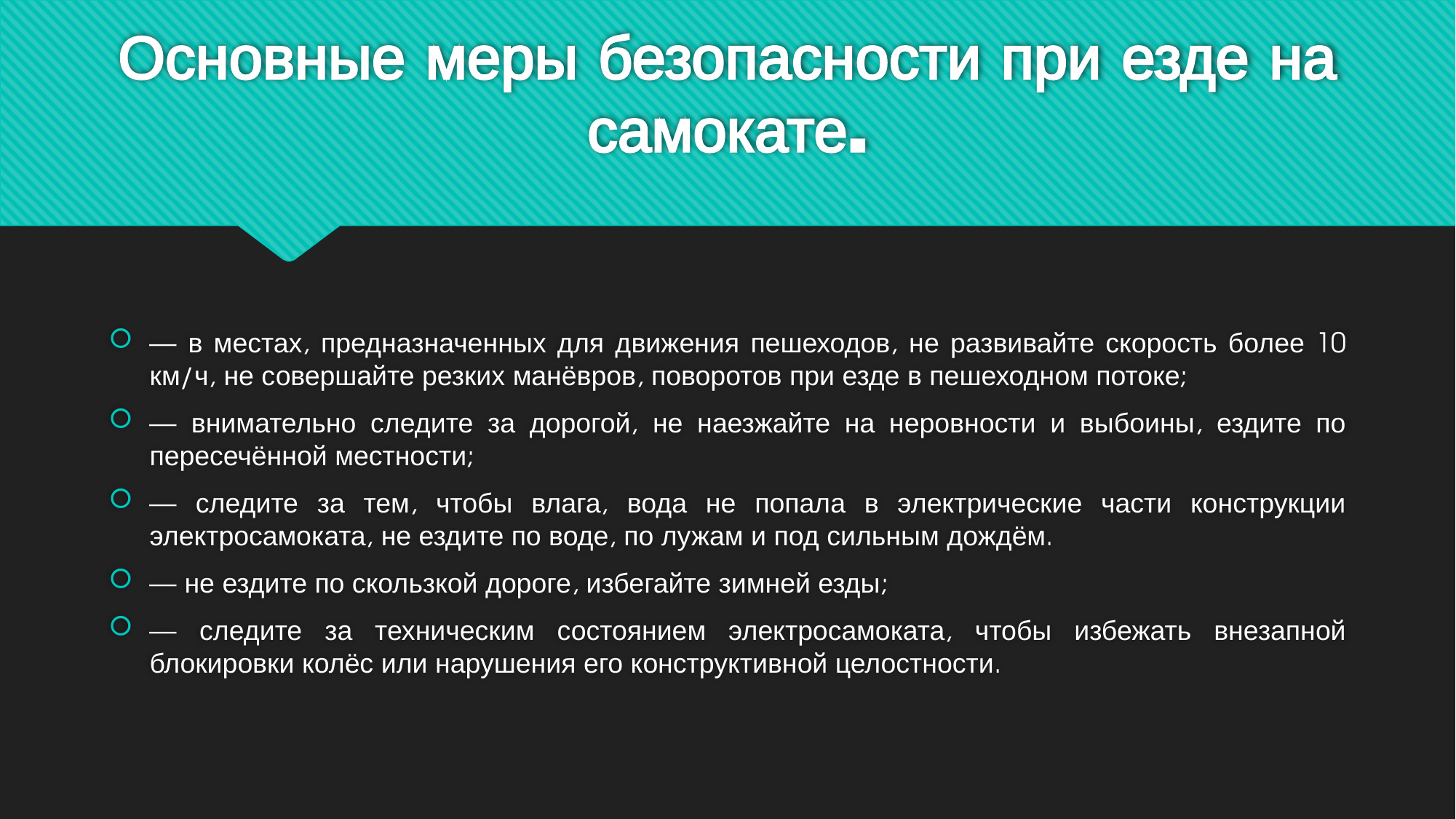

# Основные меры безопасности при езде на самокате.
— в местах, предназначенных для движения пешеходов, не развивайте скорость более 10 км/ч, не совершайте резких манёвров, поворотов при езде в пешеходном потоке;
— внимательно следите за дорогой, не наезжайте на неровности и выбоины, ездите по пересечённой местности;
— следите за тем, чтобы влага, вода не попала в электрические части конструкции электросамоката, не ездите по воде, по лужам и под сильным дождём.
— не ездите по скользкой дороге, избегайте зимней езды;
— следите за техническим состоянием электросамоката, чтобы избежать внезапной блокировки колёс или нарушения его конструктивной целостности.